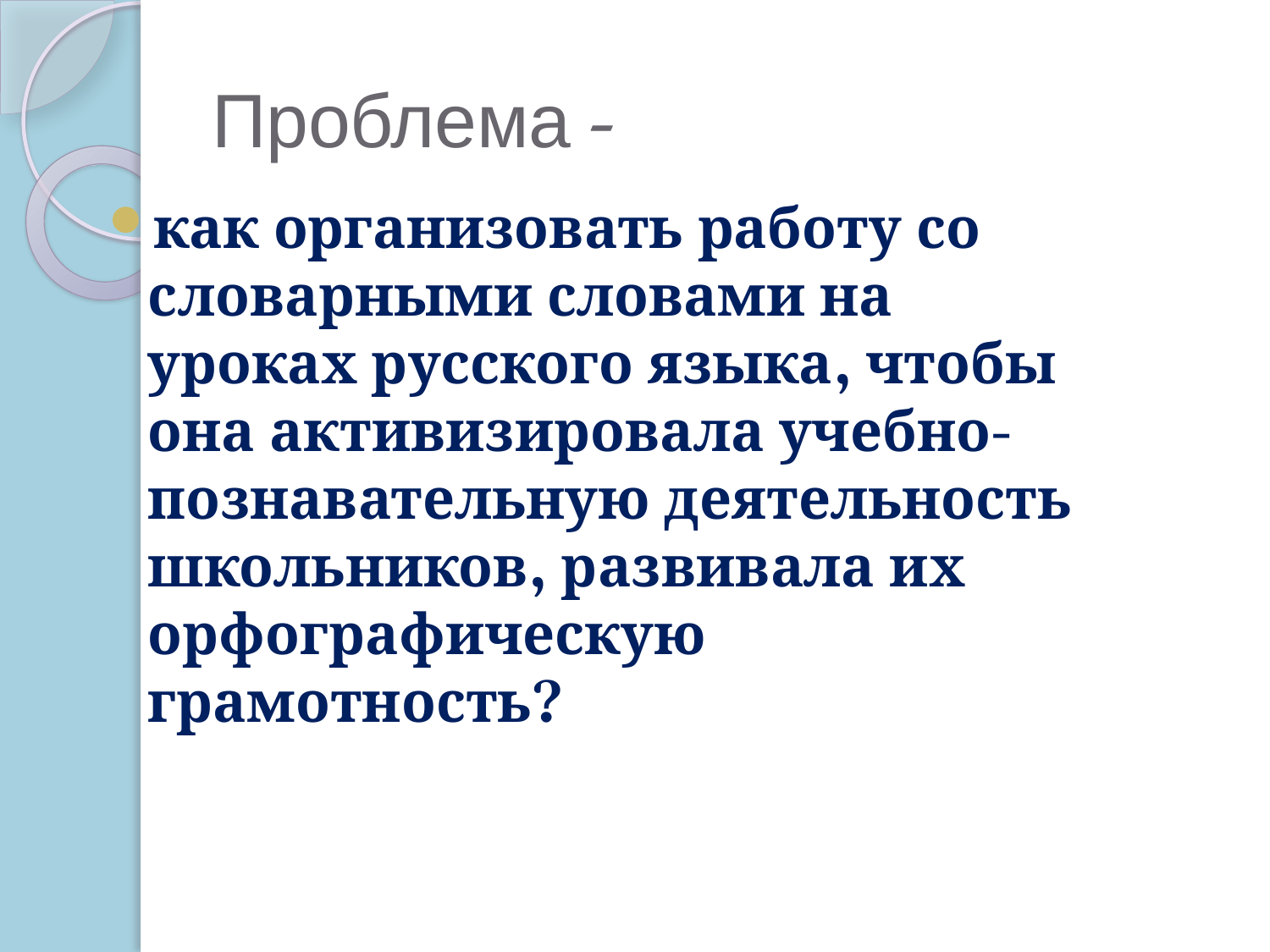

# Проблема -
как организовать работу со словарными словами на уроках русского языка, чтобы она активизировала учебно-познавательную деятельность школьников, развивала их орфографическую грамотность?